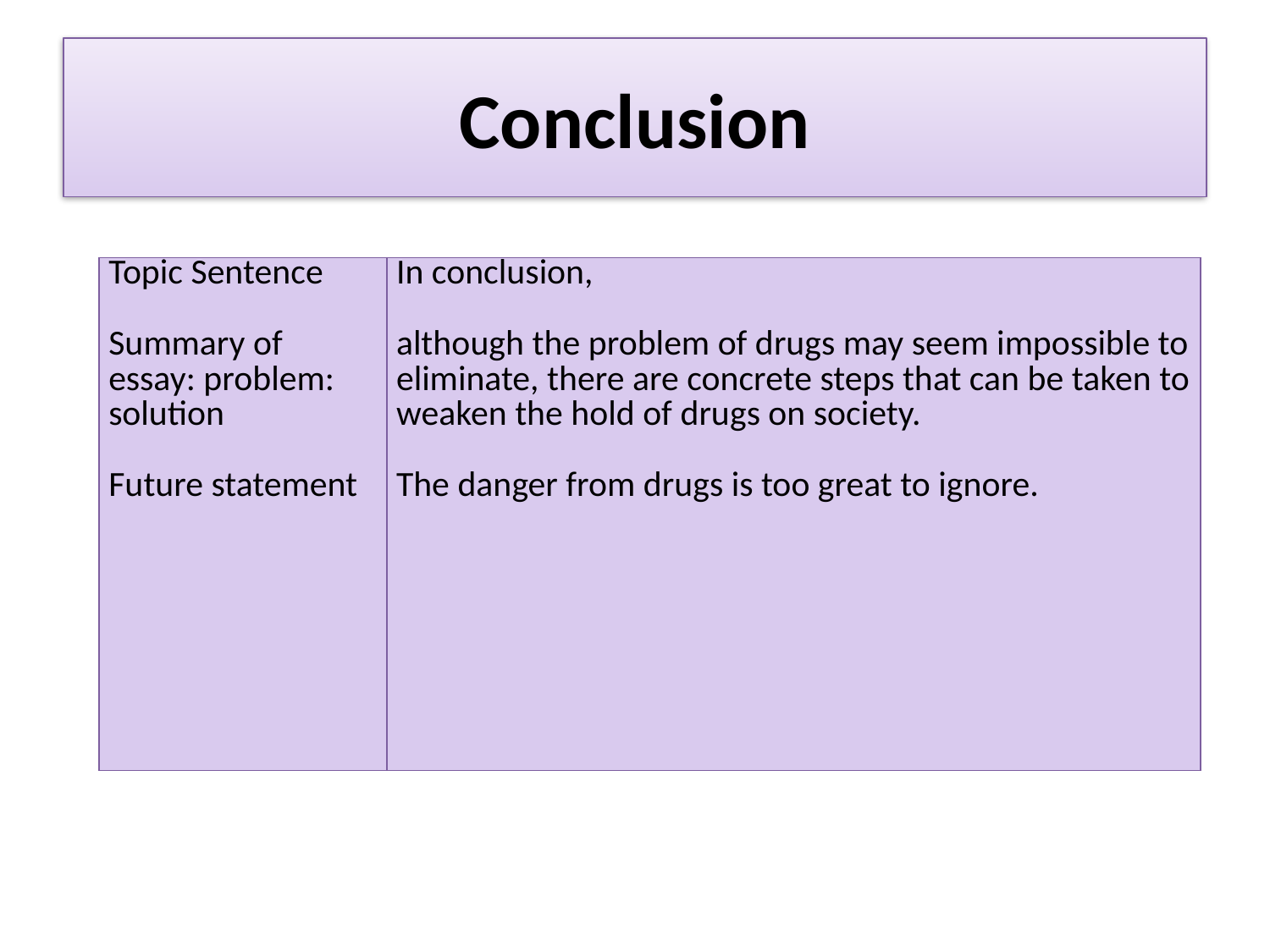

# Conclusion
| Topic Sentence Summary of essay: problem: solution Future statement | In conclusion, although the problem of drugs may seem impossible to eliminate, there are concrete steps that can be taken to weaken the hold of drugs on society. The danger from drugs is too great to ignore. |
| --- | --- |